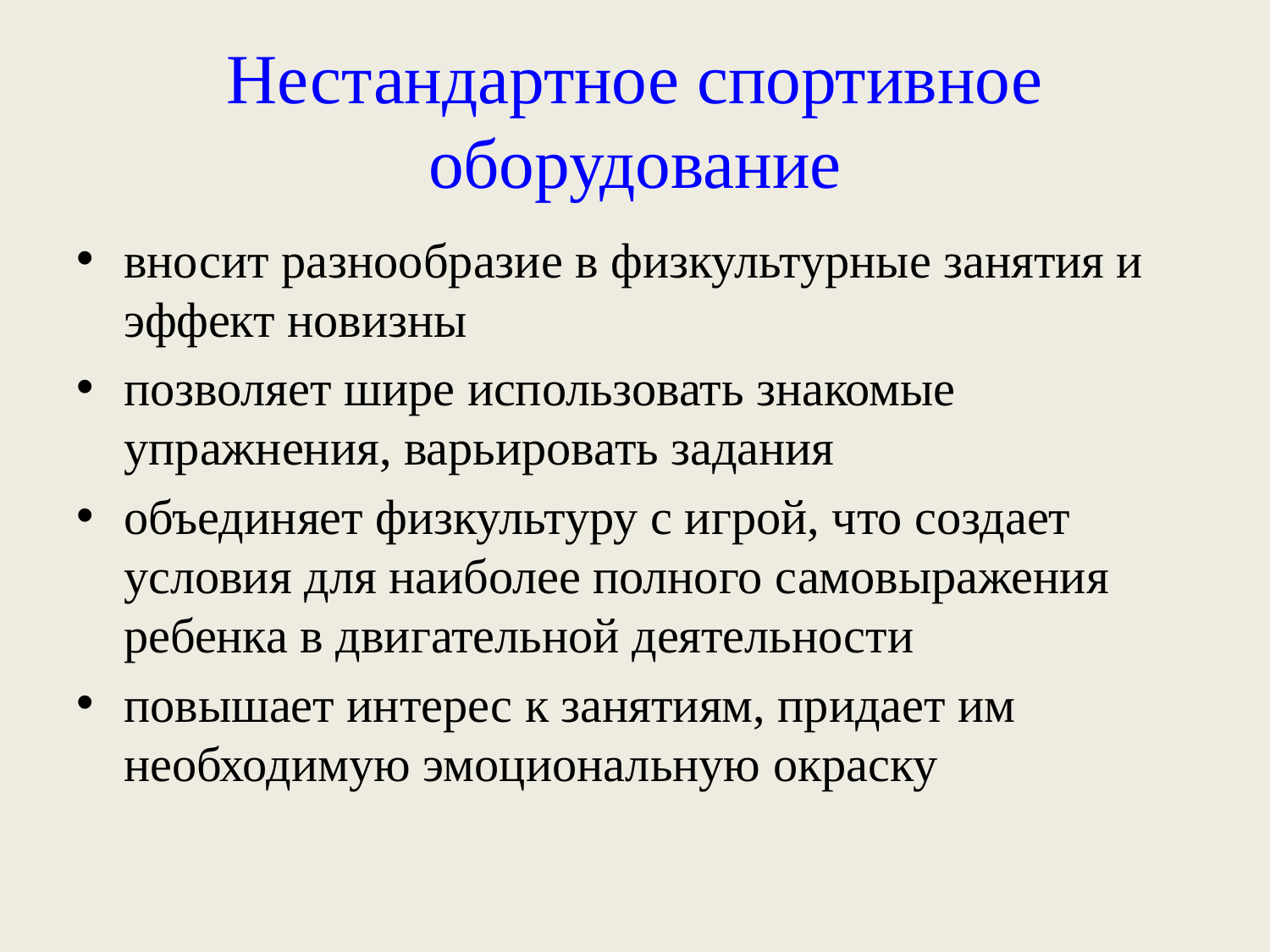

# Нестандартное спортивное оборудование
вносит разнообразие в физкультурные занятия и эффект новизны
позволяет шире использовать знакомые упражнения, варьировать задания
объединяет физкультуру с игрой, что создает условия для наиболее полного самовыражения ребенка в двигательной деятельности
повышает интерес к занятиям, придает им необходимую эмоциональную окраску